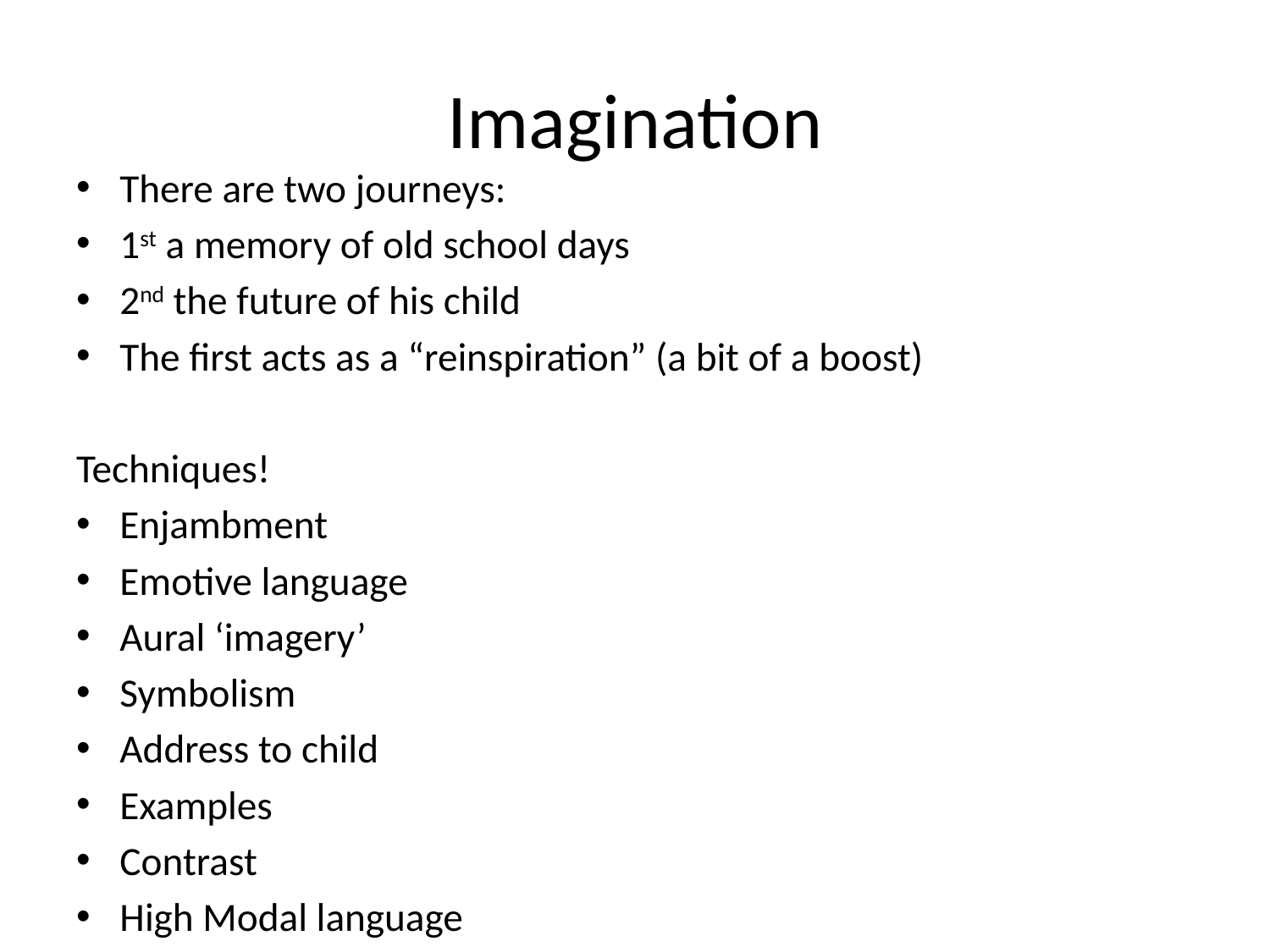

# Imagination
There are two journeys:
1st a memory of old school days
2nd the future of his child
The first acts as a “reinspiration” (a bit of a boost)

Techniques!
Enjambment
Emotive language
Aural ‘imagery’
Symbolism
Address to child
Examples
Contrast
High Modal language